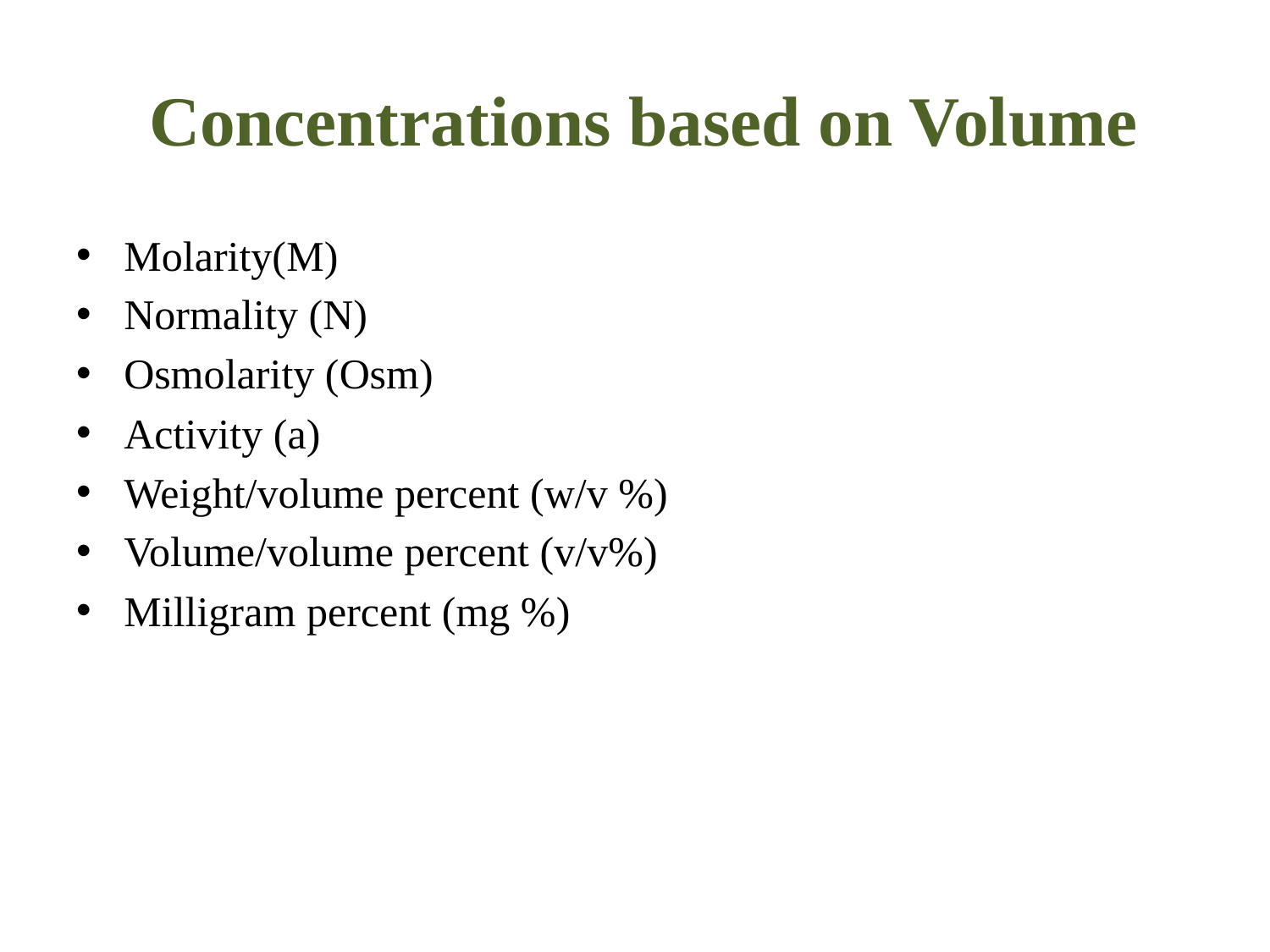

# Concentrations based on Volume
Molarity(M)
Normality (N)
Osmolarity (Osm)
Activity (a)
Weight/volume percent (w/v %)
Volume/volume percent (v/v%)
Milligram percent (mg %)